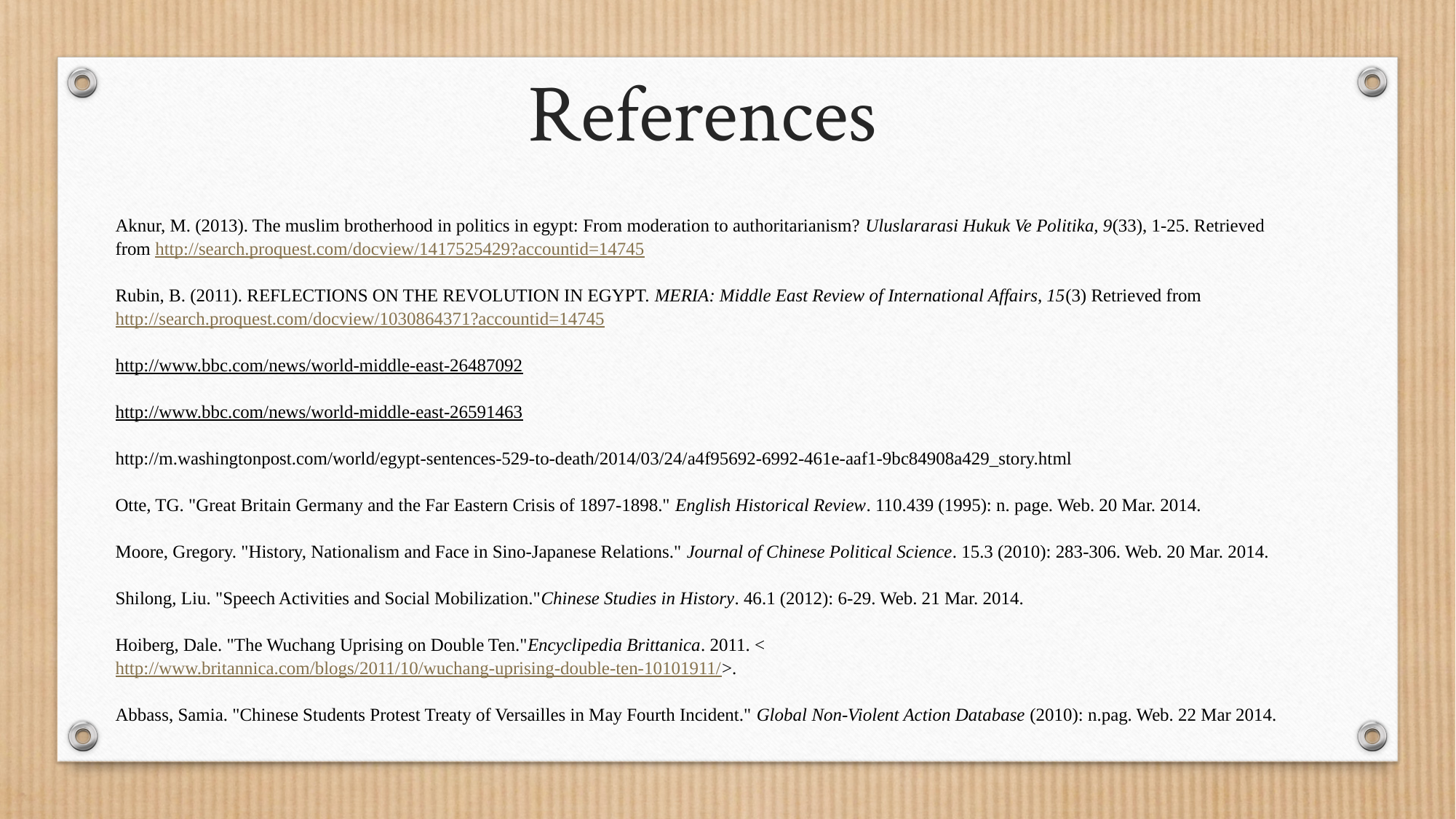

References
Aknur, M. (2013). The muslim brotherhood in politics in egypt: From moderation to authoritarianism? Uluslararasi Hukuk Ve Politika, 9(33), 1-25. Retrieved from http://search.proquest.com/docview/1417525429?accountid=14745

Rubin, B. (2011). REFLECTIONS ON THE REVOLUTION IN EGYPT. MERIA: Middle East Review of International Affairs, 15(3) Retrieved from http://search.proquest.com/docview/1030864371?accountid=14745

http://www.bbc.com/news/world-middle-east-26487092

http://www.bbc.com/news/world-middle-east-26591463

http://m.washingtonpost.com/world/egypt-sentences-529-to-death/2014/03/24/a4f95692-6992-461e-aaf1-9bc84908a429_story.html

Otte, TG. "Great Britain Germany and the Far Eastern Crisis of 1897-1898." English Historical Review. 110.439 (1995): n. page. Web. 20 Mar. 2014.

Moore, Gregory. "History, Nationalism and Face in Sino-Japanese Relations." Journal of Chinese Political Science. 15.3 (2010): 283-306. Web. 20 Mar. 2014.
Shilong, Liu. "Speech Activities and Social Mobilization."Chinese Studies in History. 46.1 (2012): 6-29. Web. 21 Mar. 2014.
Hoiberg, Dale. "The Wuchang Uprising on Double Ten."Encyclipedia Brittanica. 2011. <http://www.britannica.com/blogs/2011/10/wuchang-uprising-double-ten-10101911/>.
Abbass, Samia. "Chinese Students Protest Treaty of Versailles in May Fourth Incident." Global Non-Violent Action Database (2010): n.pag. Web. 22 Mar 2014.